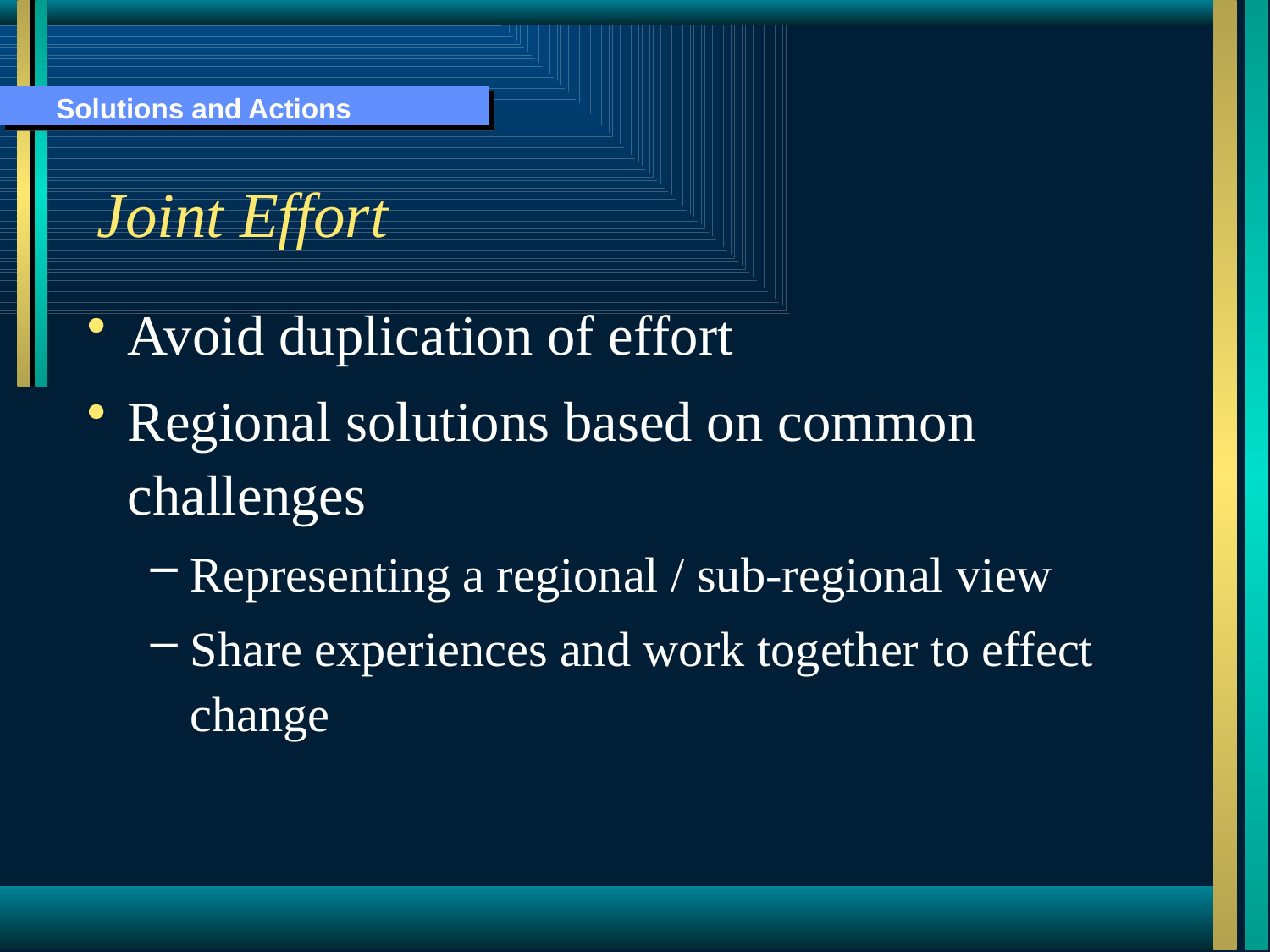

Solutions and Actions

# Joint Effort
Avoid duplication of effort
Regional solutions based on common challenges
Representing a regional / sub-regional view
Share experiences and work together to effect change